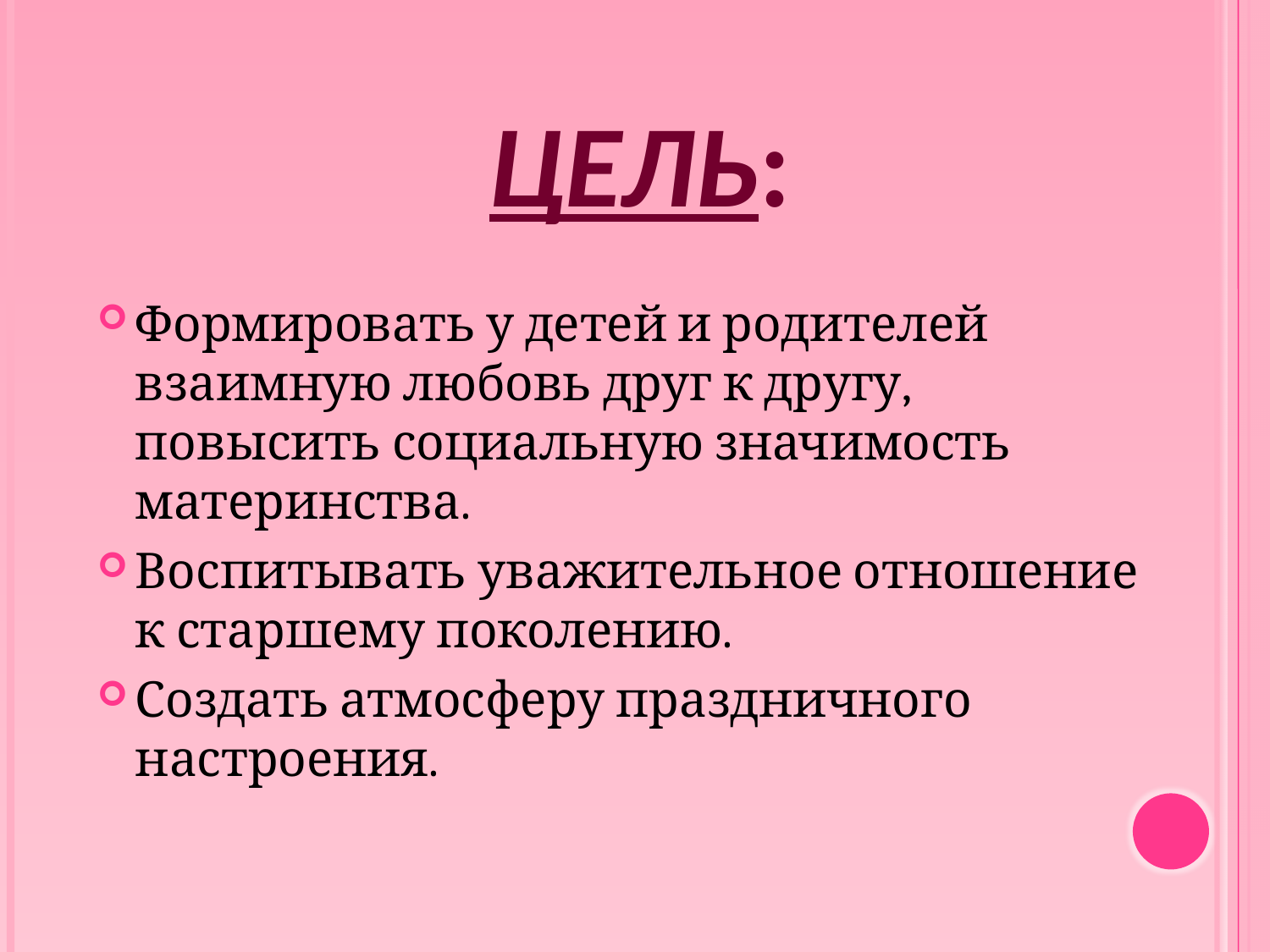

# Цель:
Формировать у детей и родителей взаимную любовь друг к другу, повысить социальную значимость материнства.
Воспитывать уважительное отношение к старшему поколению.
Создать атмосферу праздничного настроения.